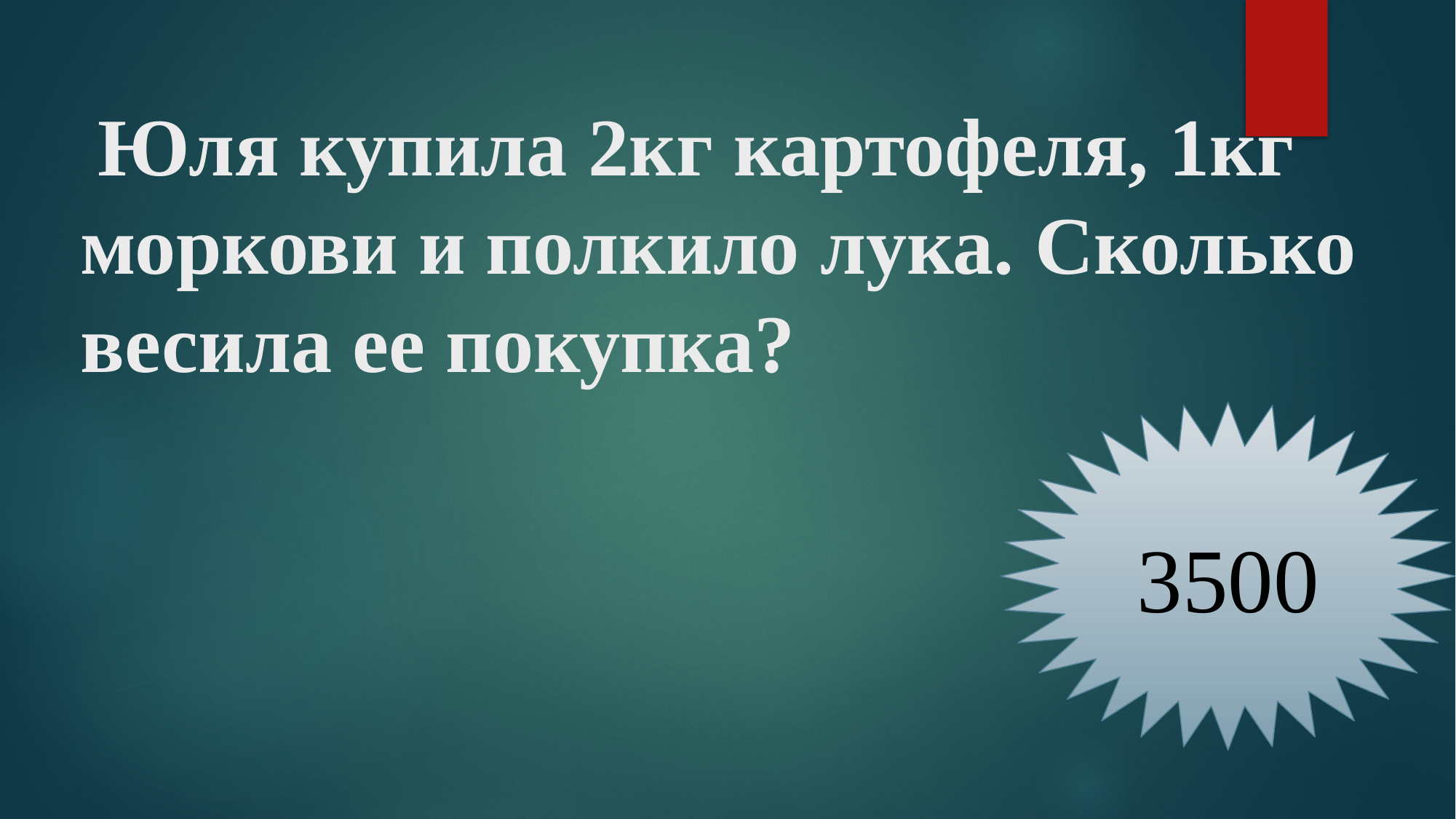

# Юля купила 2кг картофеля, 1кг моркови и полкило лука. Сколько весила ее покупка?
3500